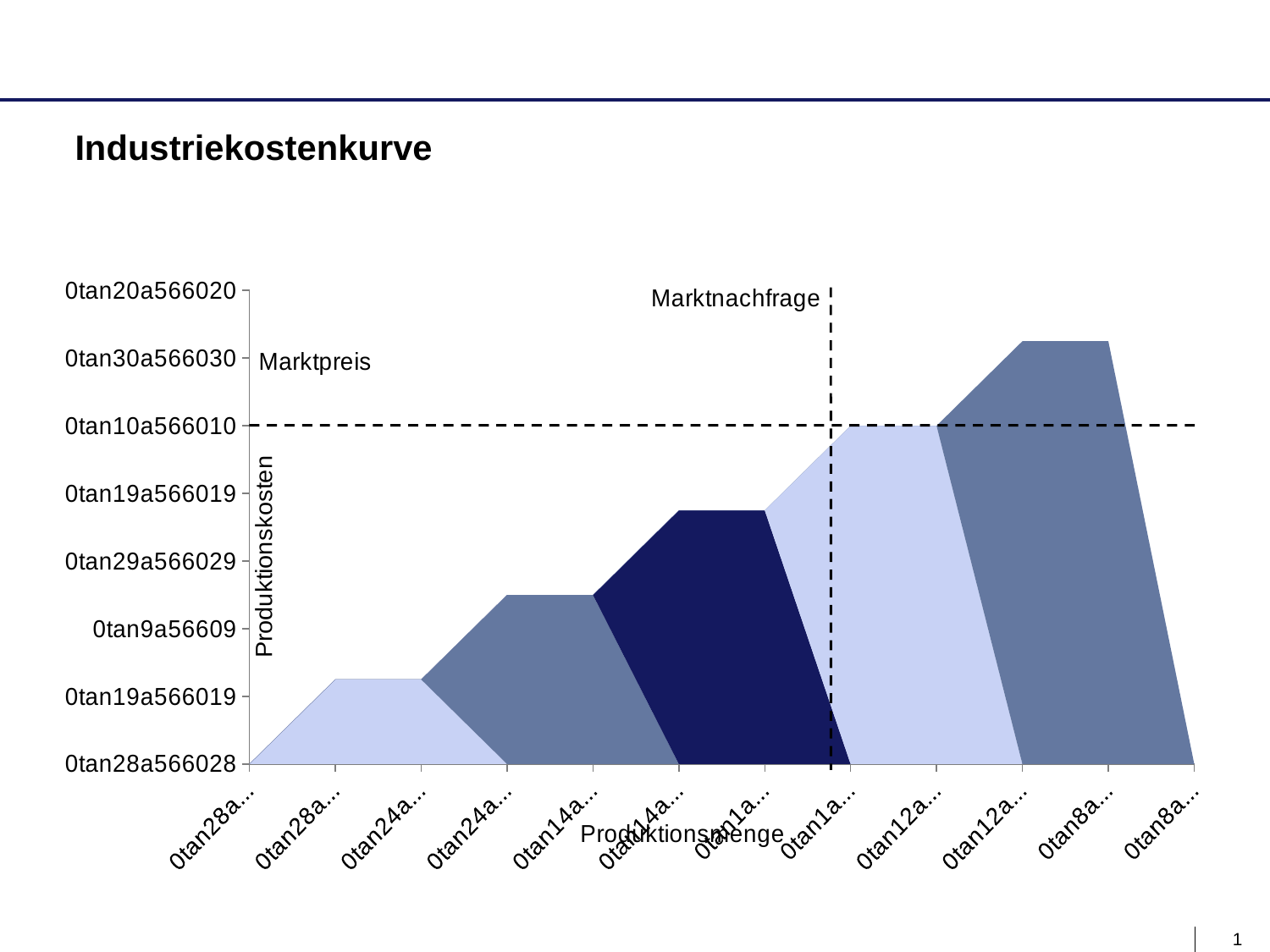

# Industriekostenkurve

### Chart

| Category | Werk A (Y-Werte) | Werk B (Y-Werte) | Werk C (Y-Werte) | Werk D (Y-Werte) | Werk E (Y-Werte) |
|---|---|---|---|---|---|
| 0 | 0.0 | None | None | None | None |
| 0 | 25.0 | None | None | None | None |
| 25 | 25.0 | 0.0 | None | None | None |
| 25 | 0.0 | 50.0 | None | None | None |
| 75 | None | 50.0 | 0.0 | None | None |
| 75 | None | 0.0 | 75.0 | None | None |
| 150 | None | None | 75.0 | 0.0 | None |
| 150 | None | None | 0.0 | 100.0 | None |
| 250 | None | None | None | 100.0 | 0.0 |
| 250 | None | None | None | 0.0 | 125.0 |
| 365 | None | None | None | None | 125.0 |
| 365 | None | None | None | None | 0.0 |
1